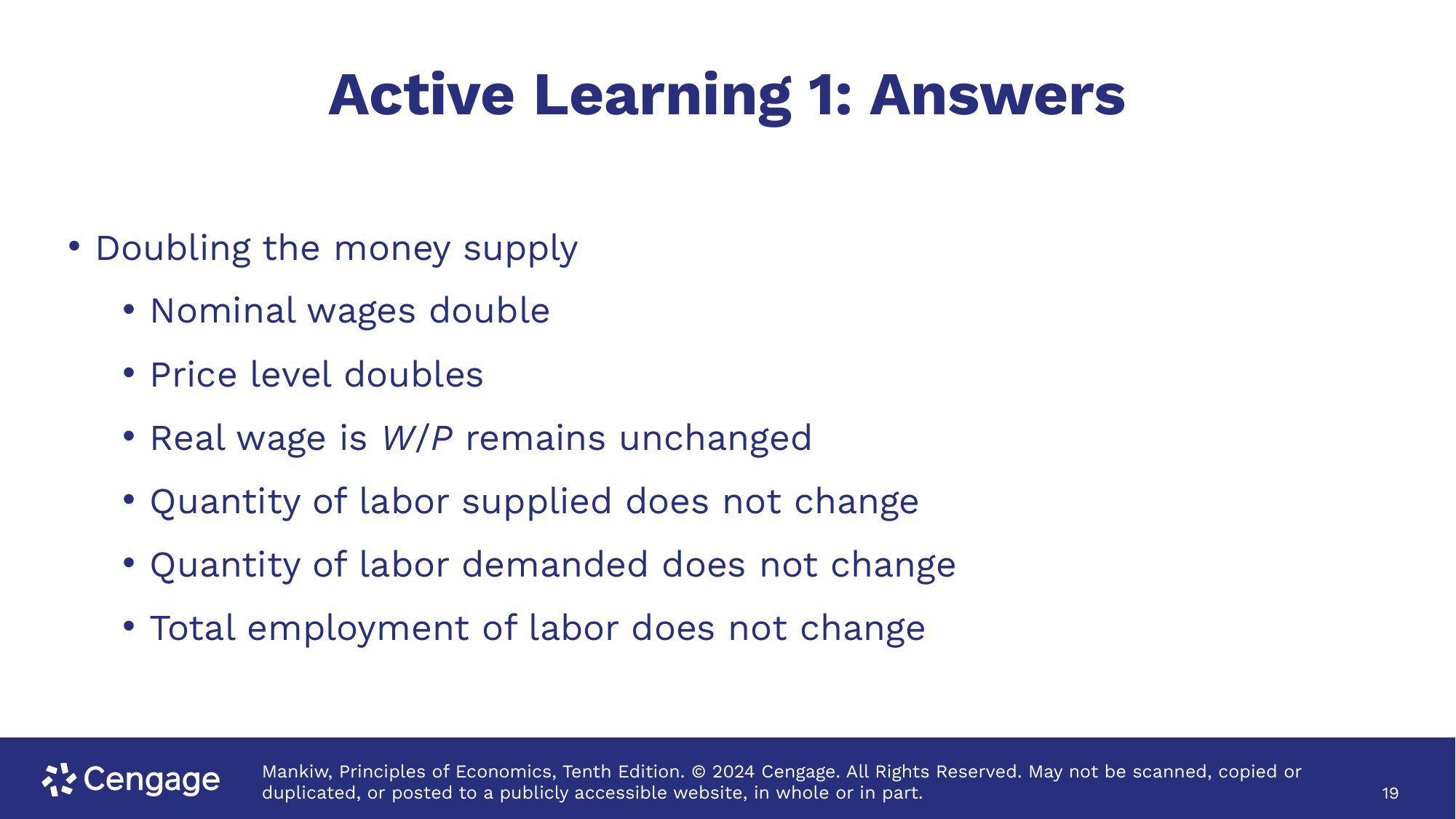

# Active Learning 1: Answers
Doubling the money supply
Nominal wages double
Price level doubles
Real wage is W/P remains unchanged
Quantity of labor supplied does not change
Quantity of labor demanded does not change
Total employment of labor does not change